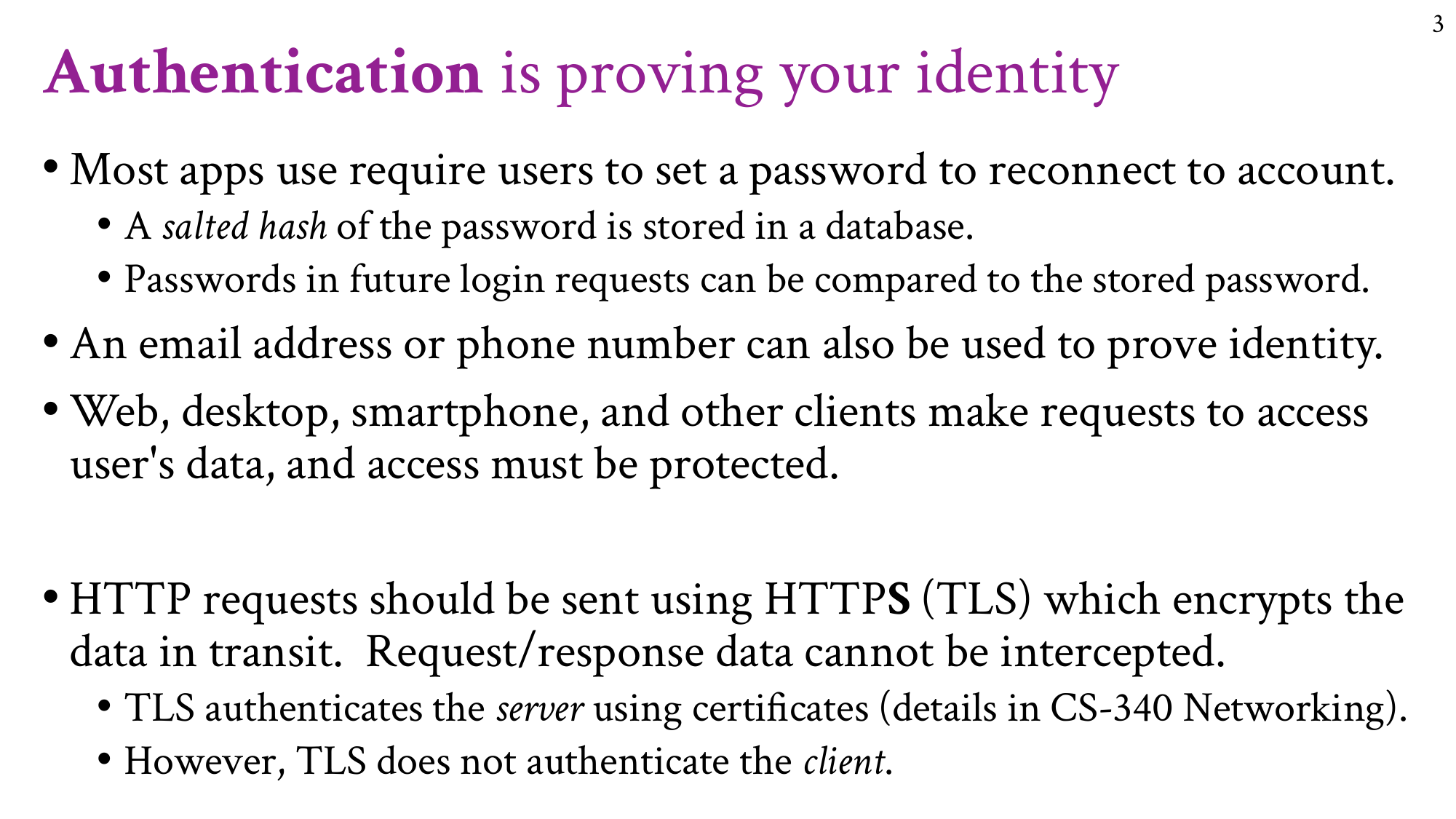

# Authentication is proving your identity
Most apps use require users to set a password to reconnect to account.
A salted hash of the password is stored in a database.
Passwords in future login requests can be compared to the stored password.
An email address or phone number can also be used to prove identity.
Web, desktop, smartphone, and other clients make requests to access user's data, and access must be protected.

HTTP requests should be sent using HTTPS (TLS) which encrypts the data in transit.  Request/response data cannot be intercepted.
TLS authenticates the server using certificates (details in CS-340 Networking).
However, TLS does not authenticate the client.